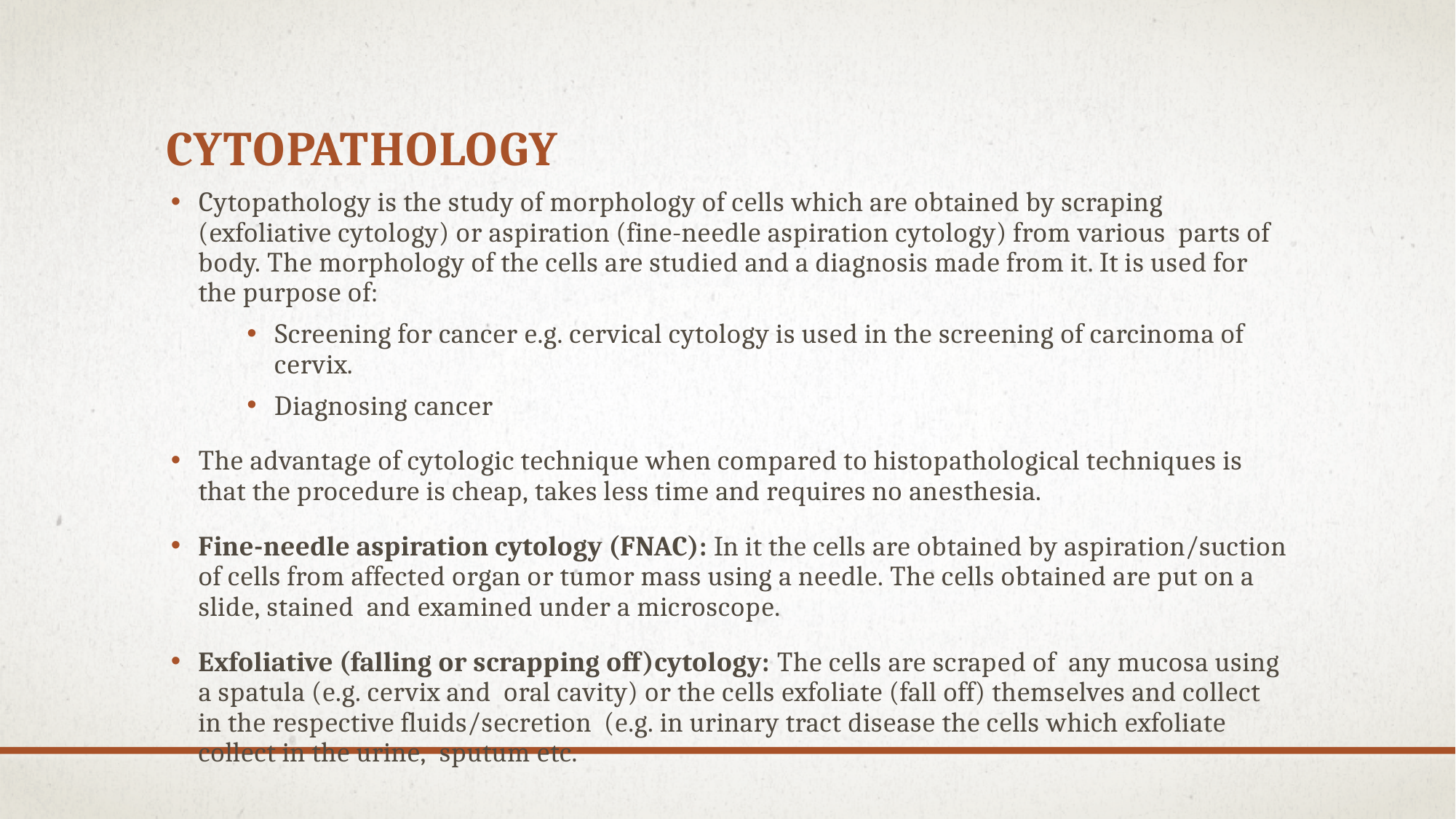

# cytopathology
Cytopathology is the study of morphology of cells which are obtained by scraping (exfoliative cytology) or aspiration (fine-needle aspiration cytology) from various  parts of body. The morphology of the cells are studied and a diagnosis made from it. It is used for the purpose of:
Screening for cancer e.g. cervical cytology is used in the screening of carcinoma of cervix.
Diagnosing cancer
The advantage of cytologic technique when compared to histopathological techniques is that the procedure is cheap, takes less time and requires no anesthesia.
Fine-needle aspiration cytology (FNAC): In it the cells are obtained by aspiration/suction of cells from affected organ or tumor mass using a needle. The cells obtained are put on a slide, stained  and examined under a microscope.
Exfoliative (falling or scrapping off)cytology: The cells are scraped of  any mucosa using a spatula (e.g. cervix and  oral cavity) or the cells exfoliate (fall off) themselves and collect in the respective fluids/secretion  (e.g. in urinary tract disease the cells which exfoliate collect in the urine,  sputum etc.